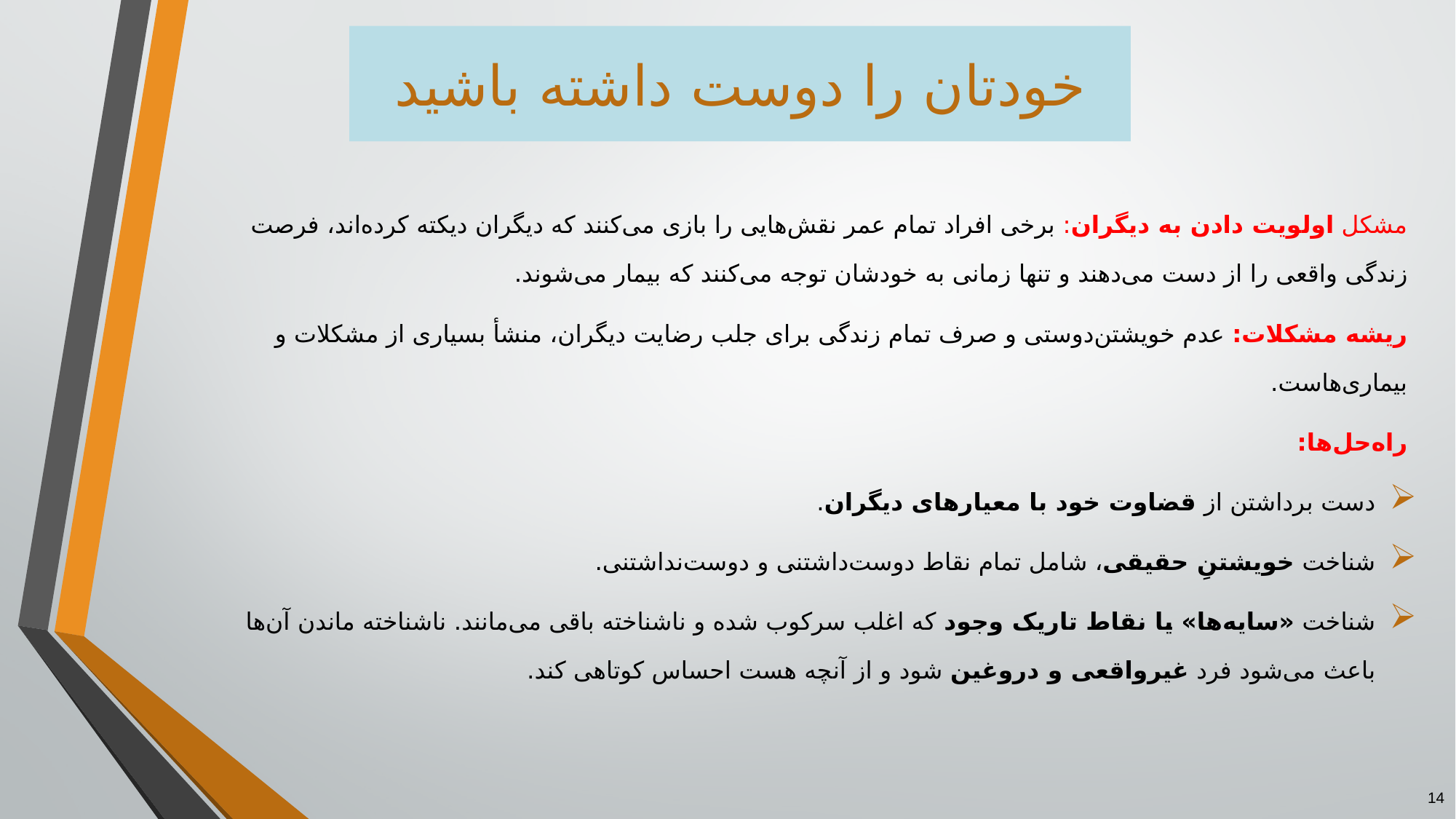

خودتان را دوست داشته باشید
مشکل اولویت دادن به دیگران: برخی افراد تمام عمر نقش‌هایی را بازی می‌کنند که دیگران دیکته کرده‌اند، فرصت زندگی واقعی را از دست می‌دهند و تنها زمانی به خودشان توجه می‌کنند که بیمار می‌شوند.
ریشه مشکلات: عدم خویشتن‌دوستی و صرف تمام زندگی برای جلب رضایت دیگران، منشأ بسیاری از مشکلات و بیماری‌هاست.
راه‌حل‌ها:
دست برداشتن از قضاوت خود با معیارهای دیگران.
شناخت خویشتنِ حقیقی، شامل تمام نقاط دوست‌داشتنی و دوست‌نداشتنی.
شناخت «سایه‌ها» یا نقاط تاریک وجود که اغلب سرکوب شده و ناشناخته باقی می‌مانند. ناشناخته ماندن آن‌ها باعث می‌شود فرد غیرواقعی و دروغین شود و از آنچه هست احساس کوتاهی کند.
14